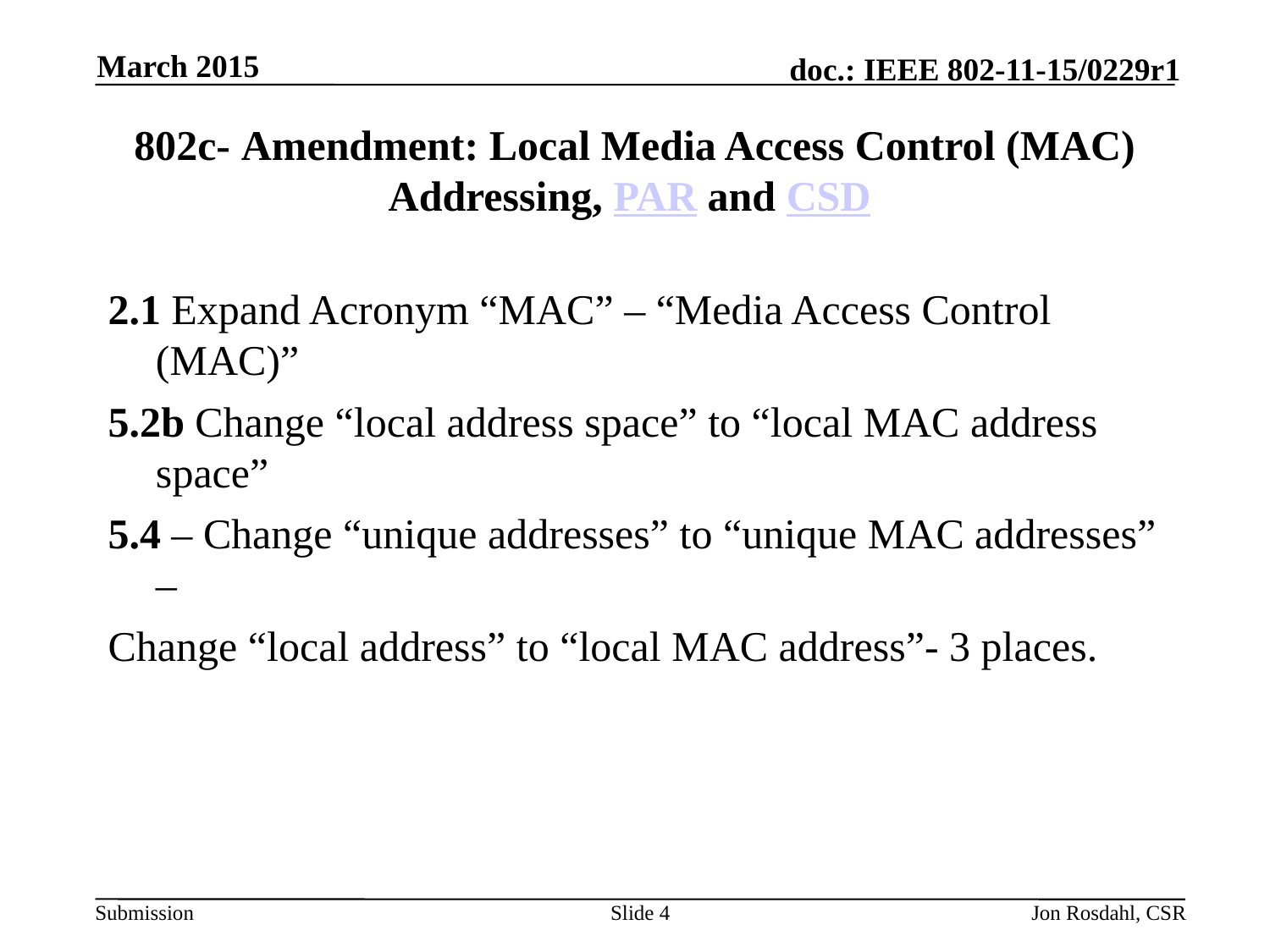

March 2015
# 802c- Amendment: Local Media Access Control (MAC) Addressing, PAR and CSD
2.1 Expand Acronym “MAC” – “Media Access Control (MAC)”
5.2b Change “local address space” to “local MAC address space”
5.4 – Change “unique addresses” to “unique MAC addresses” –
Change “local address” to “local MAC address”- 3 places.
Slide 4
Jon Rosdahl, CSR